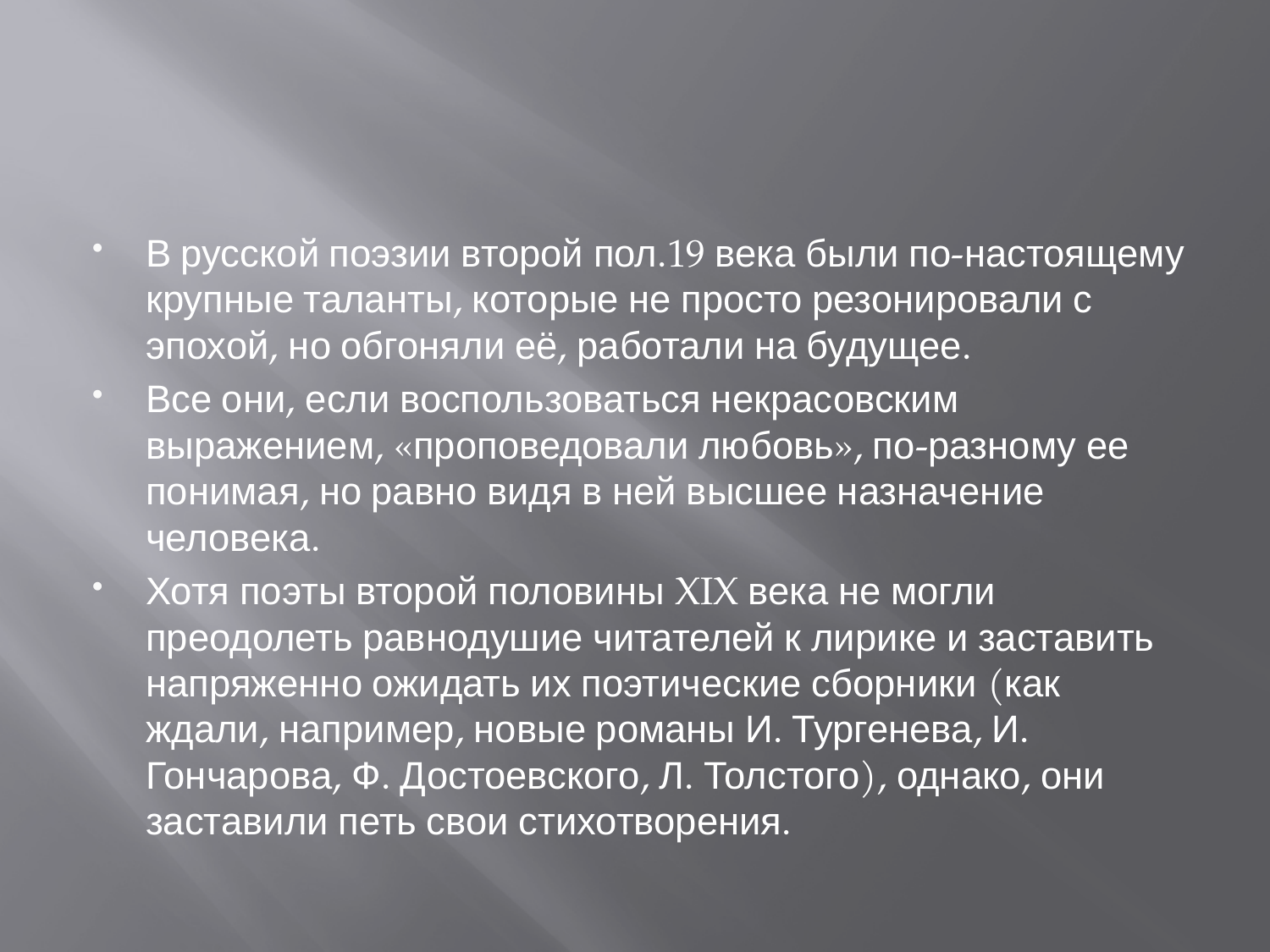

#
В русской поэзии второй пол.19 века были по-настоящему крупные таланты, которые не просто резонировали с эпохой, но обгоняли её, работали на будущее.
Все они, если воспользоваться некрасовским выражением, «проповедовали любовь», по-разному ее понимая, но равно видя в ней высшее назначение человека.
Хотя поэты второй половины XIX века не могли преодолеть равнодушие читателей к лирике и заставить напряженно ожидать их поэтические сборники (как ждали, например, новые романы И. Тургенева, И. Гончарова, Ф. Достоевского, Л. Толстого), однако, они заставили петь свои стихотворения.